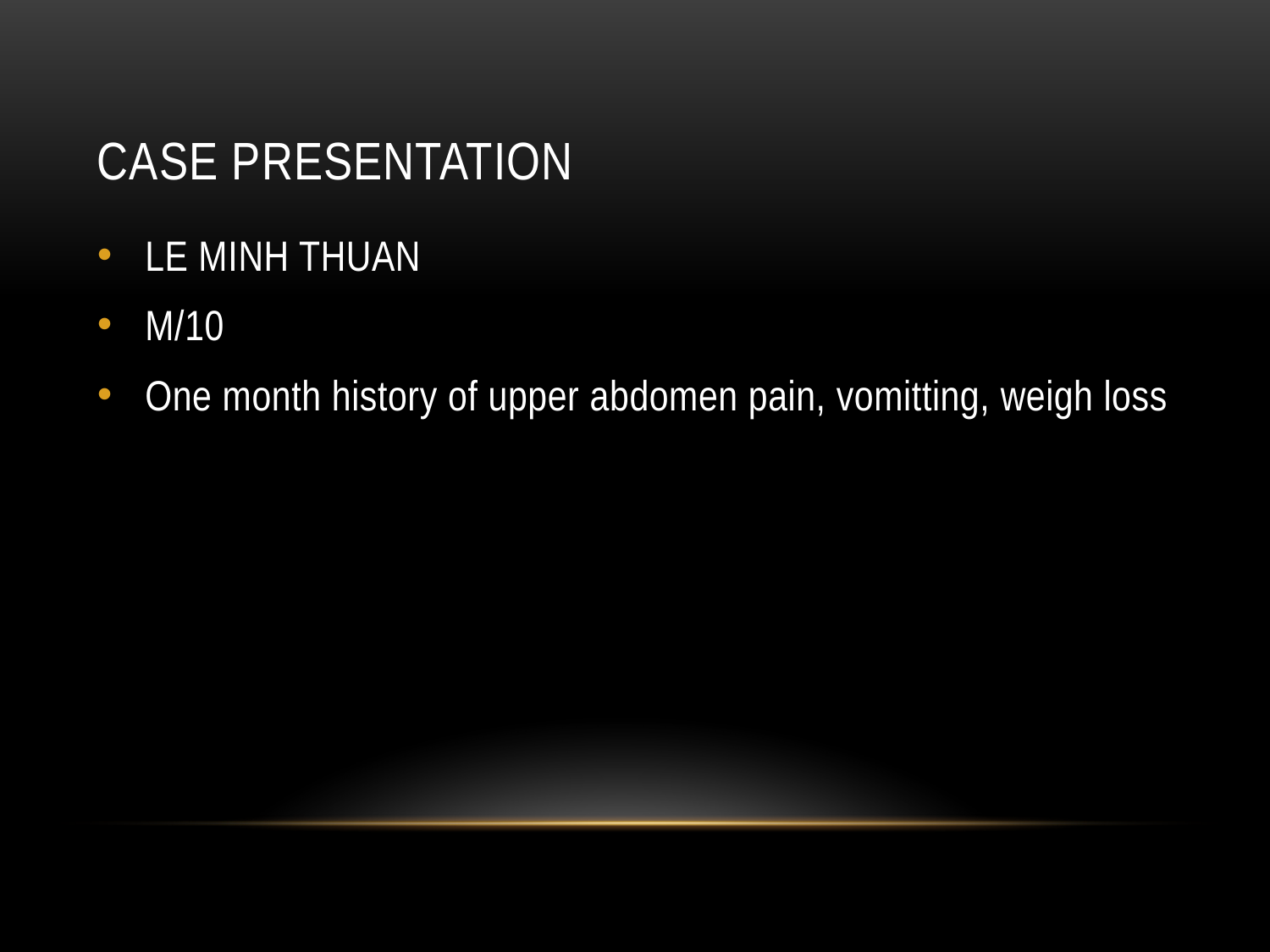

# Case presentation
LE MINH THUAN
M/10
One month history of upper abdomen pain, vomitting, weigh loss